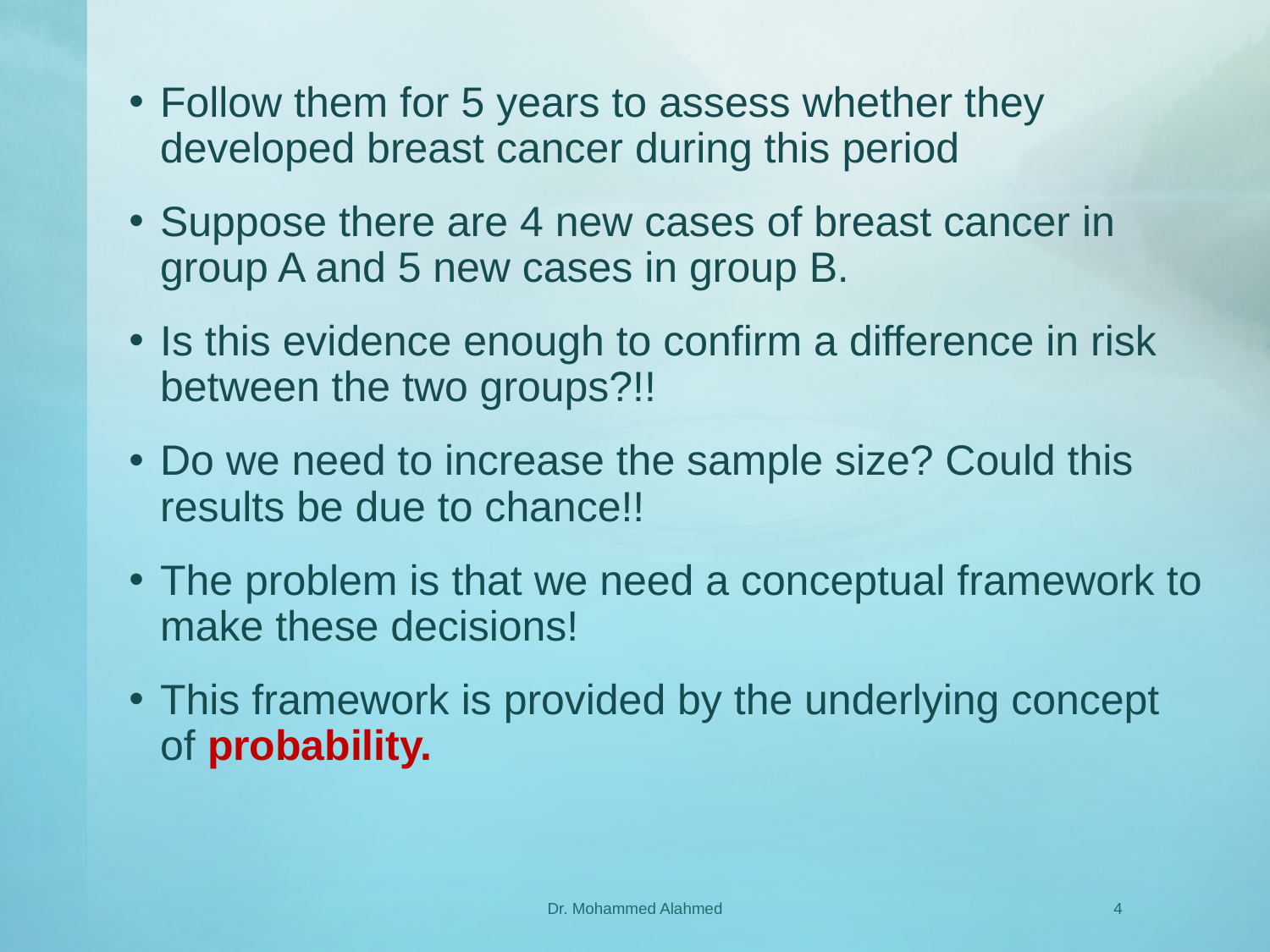

Follow them for 5 years to assess whether they developed breast cancer during this period
Suppose there are 4 new cases of breast cancer in group A and 5 new cases in group B.
Is this evidence enough to confirm a difference in risk between the two groups?!!
Do we need to increase the sample size? Could this results be due to chance!!
The problem is that we need a conceptual framework to make these decisions!
This framework is provided by the underlying concept of probability.
Dr. Mohammed Alahmed
4